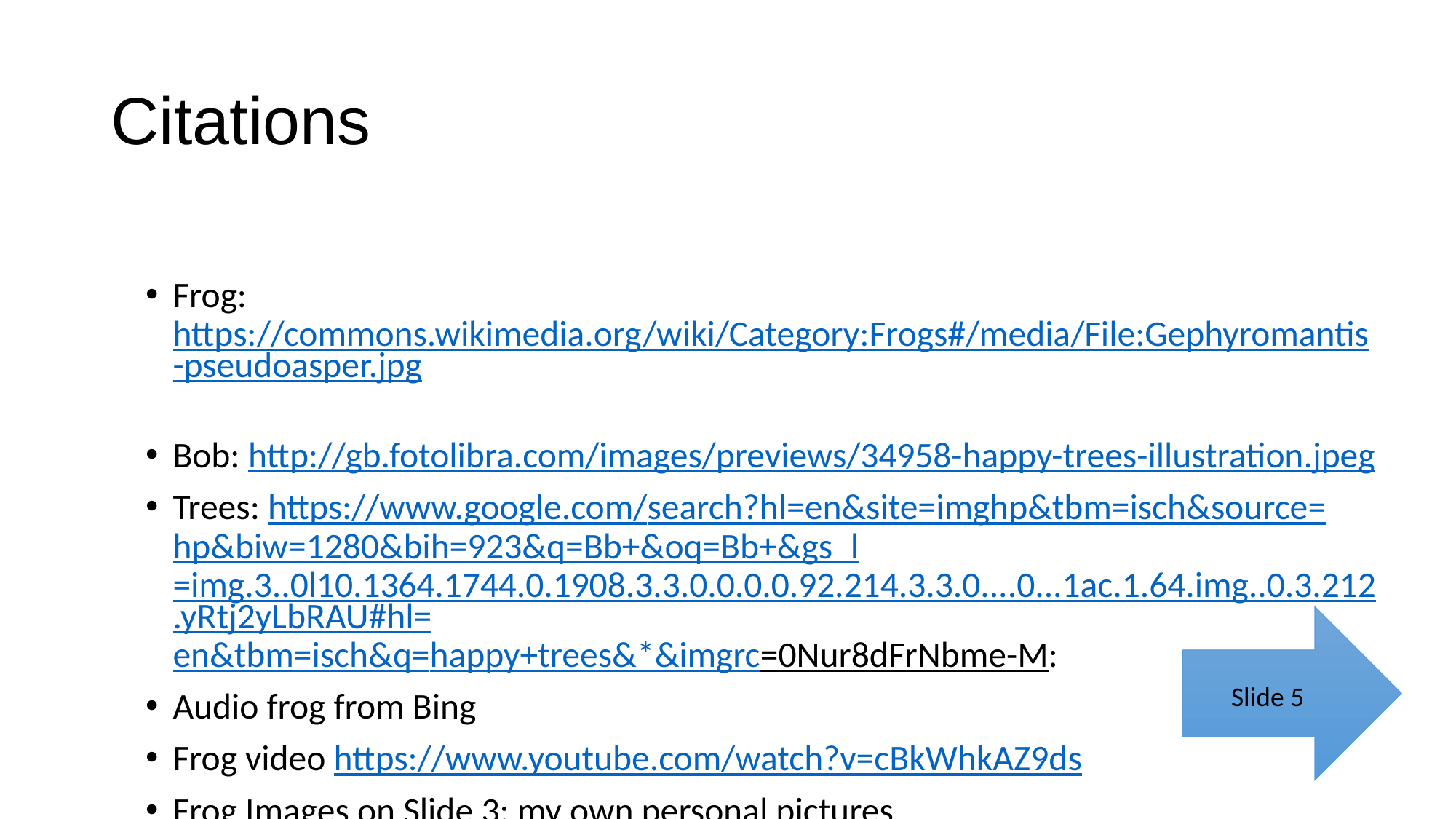

# Citations
Frog: https://commons.wikimedia.org/wiki/Category:Frogs#/media/File:Gephyromantis-pseudoasper.jpg
Bob: http://gb.fotolibra.com/images/previews/34958-happy-trees-illustration.jpeg
Trees: https://www.google.com/search?hl=en&site=imghp&tbm=isch&source=hp&biw=1280&bih=923&q=Bb+&oq=Bb+&gs_l=img.3..0l10.1364.1744.0.1908.3.3.0.0.0.0.92.214.3.3.0....0...1ac.1.64.img..0.3.212.yRtj2yLbRAU#hl=en&tbm=isch&q=happy+trees&*&imgrc=0Nur8dFrNbme-M:
Audio frog from Bing
Frog video https://www.youtube.com/watch?v=cBkWhkAZ9ds
Frog Images on Slide 3: my own personal pictures

Slide 5